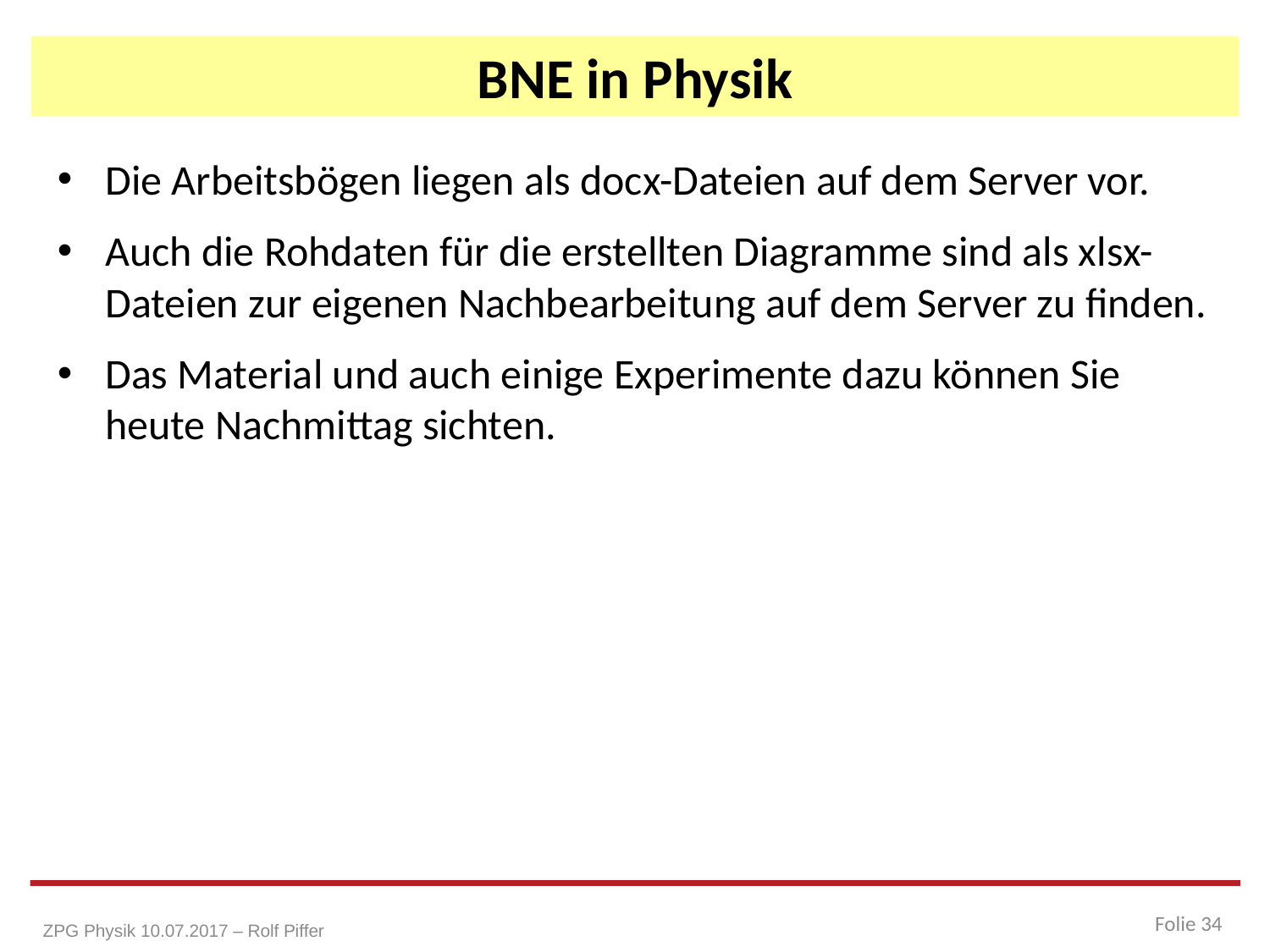

# BNE in Physik
Die Arbeitsbögen liegen als docx-Dateien auf dem Server vor.
Auch die Rohdaten für die erstellten Diagramme sind als xlsx-Dateien zur eigenen Nachbearbeitung auf dem Server zu finden.
Das Material und auch einige Experimente dazu können Sie heute Nachmittag sichten.
Folie 34
ZPG Physik 10.07.2017 – Rolf Piffer